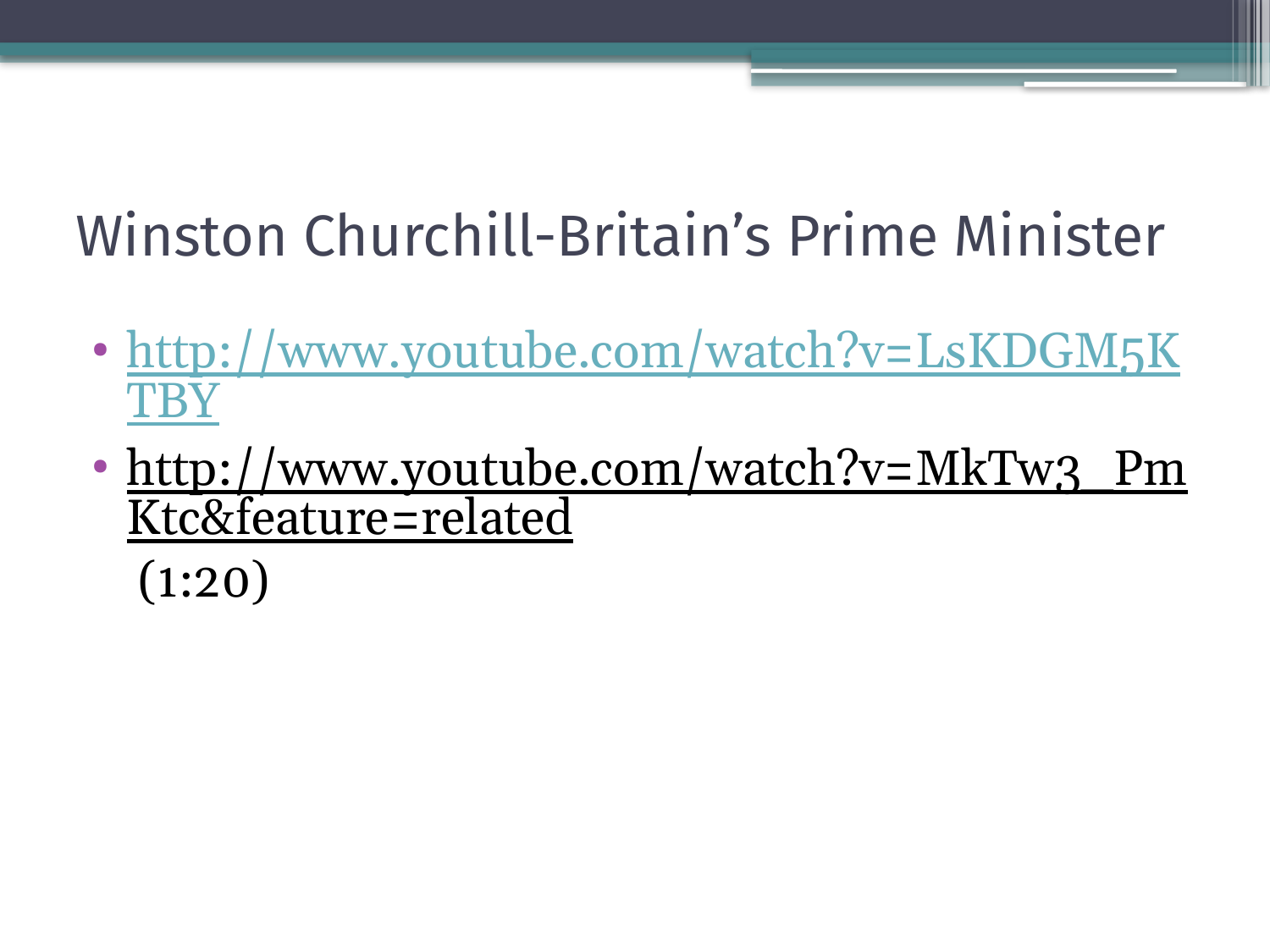

# Winston Churchill-Britain’s Prime Minister
http://www.youtube.com/watch?v=LsKDGM5KTBY
http://www.youtube.com/watch?v=MkTw3_PmKtc&feature=related (1:20)